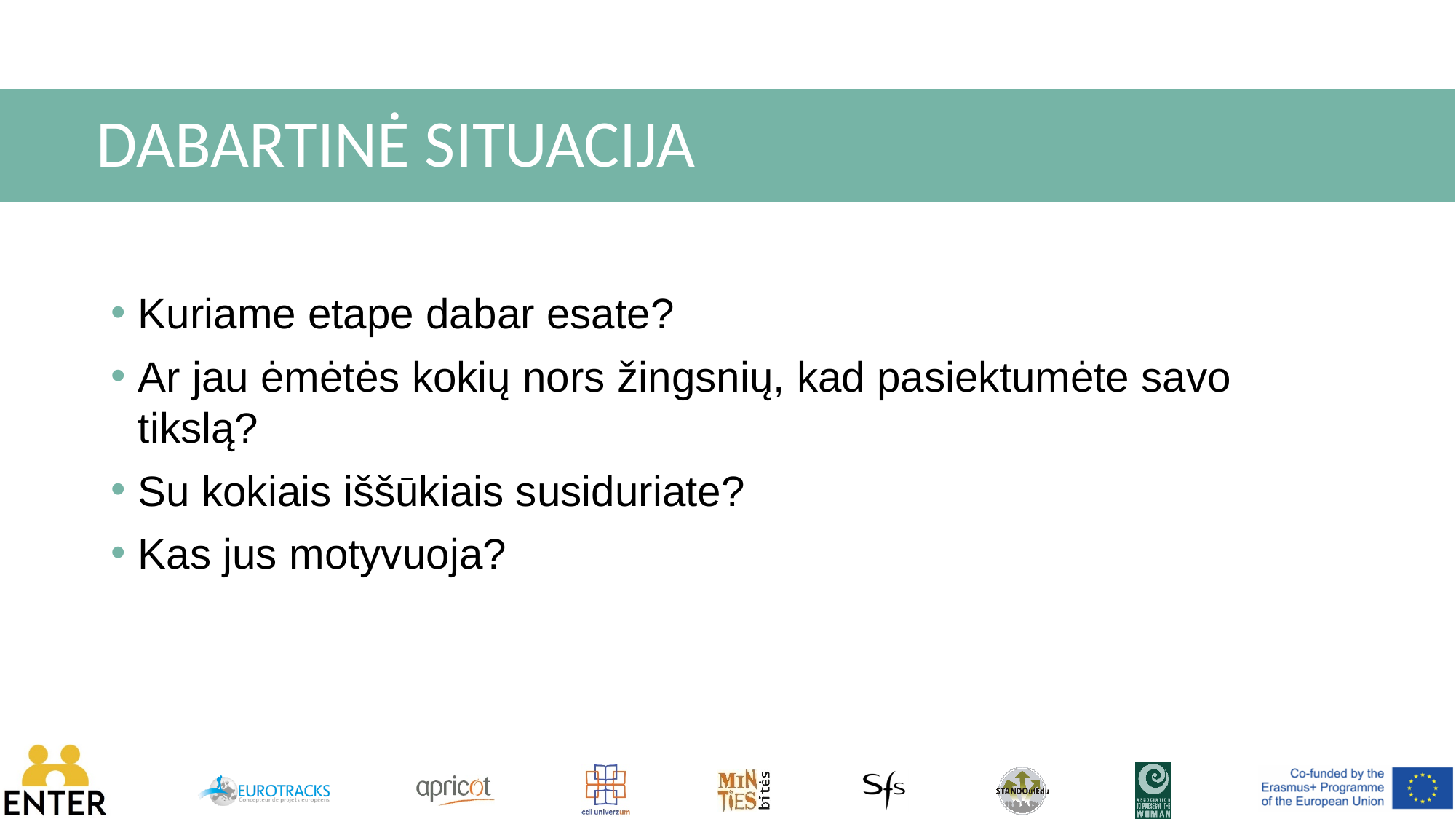

# DABARTINĖ SITUACIJA

Kuriame etape dabar esate?
Ar jau ėmėtės kokių nors žingsnių, kad pasiektumėte savo tikslą?
Su kokiais iššūkiais susiduriate?
Kas jus motyvuoja?